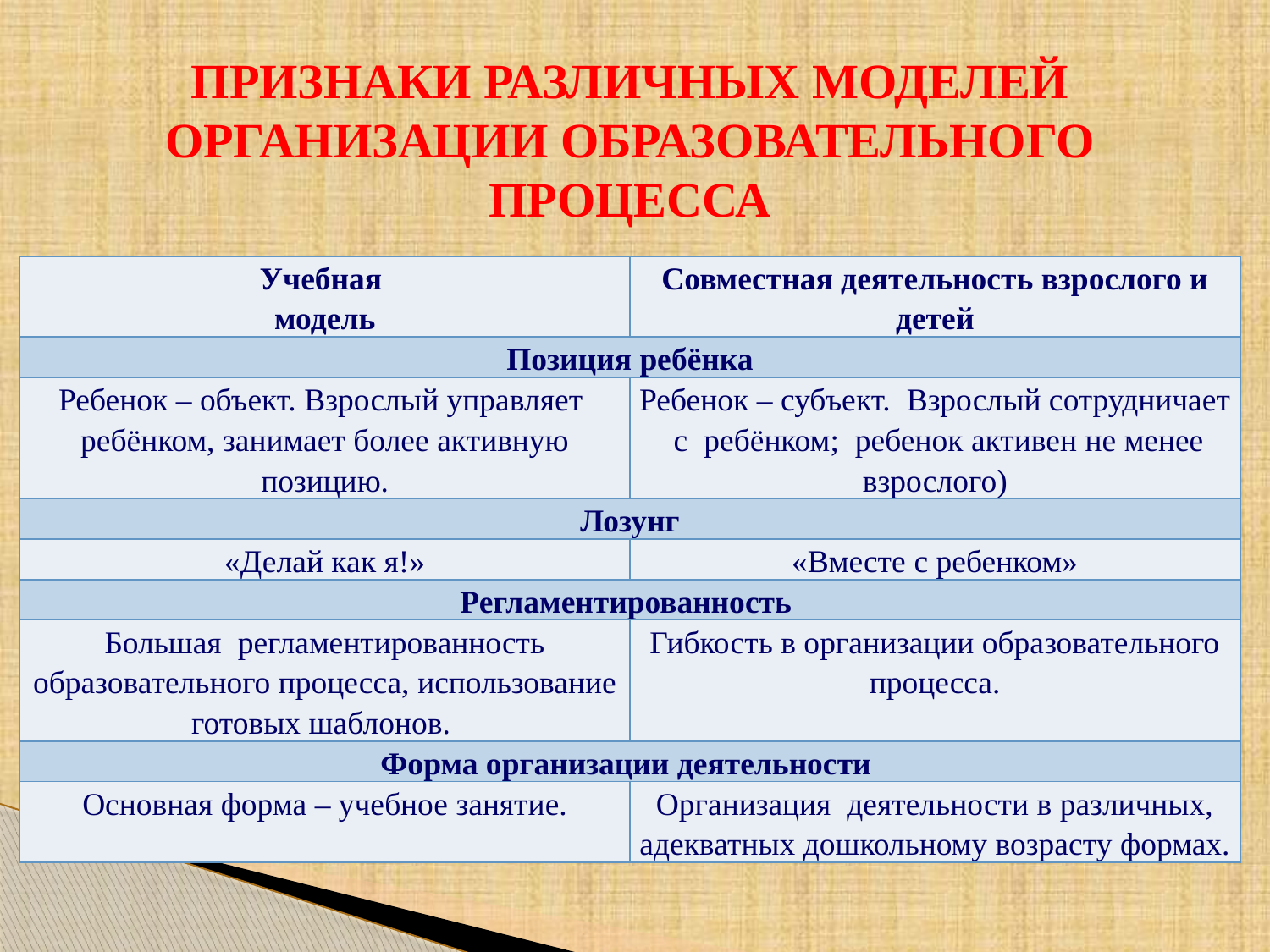

ПРИЗНАКИ РАЗЛИЧНЫХ МОДЕЛЕЙ ОРГАНИЗАЦИИ ОБРАЗОВАТЕЛЬНОГО ПРОЦЕССА
| Учебная модель | Совместная деятельность взрослого и детей |
| --- | --- |
| Позиция ребёнка |  |
| Ребенок – объект. Взрослый управляет ребёнком, занимает более активную позицию. | Ребенок – субъект. Взрослый сотрудничает с ребёнком; ребенок активен не менее взрослого) |
| Лозунг |  |
| «Делай как я!» | «Вместе с ребенком» |
| Регламентированность |  |
| Большая регламентированность образовательного процесса, использование готовых шаблонов. | Гибкость в организации образовательного процесса. |
| Форма организации деятельности |  |
| Основная форма – учебное занятие. | Организация деятельности в различных, адекватных дошкольному возрасту формах. |